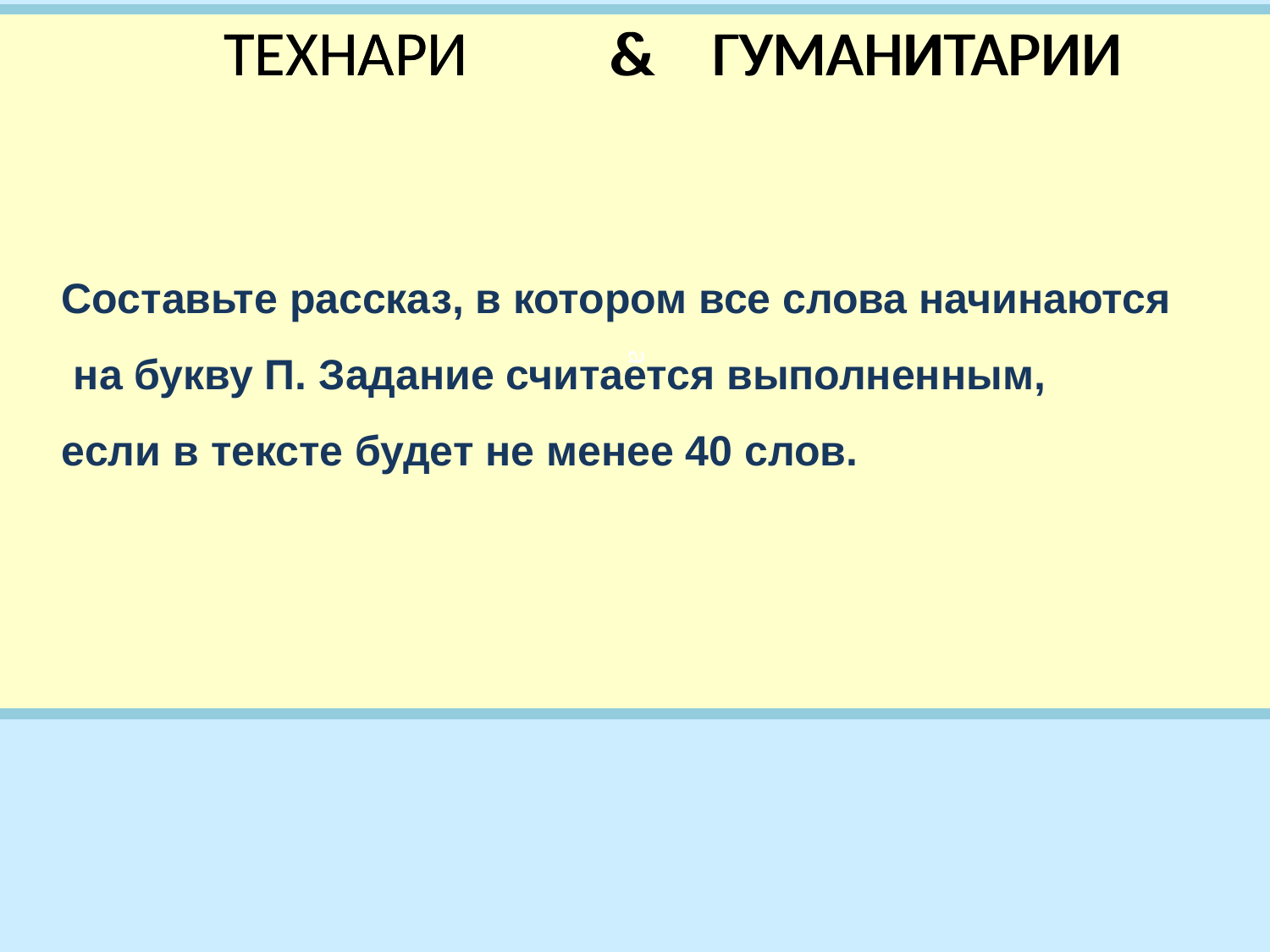

а.
ТЕХНАРИ
ТЕХНАРИ          &    ГУМАНИТАРИИ
&
ГУМАНИТАРИИ
Составьте рассказ, в котором все слова начинаются
 на букву П. Задание считается выполненным,
если в тексте будет не менее 40 слов.